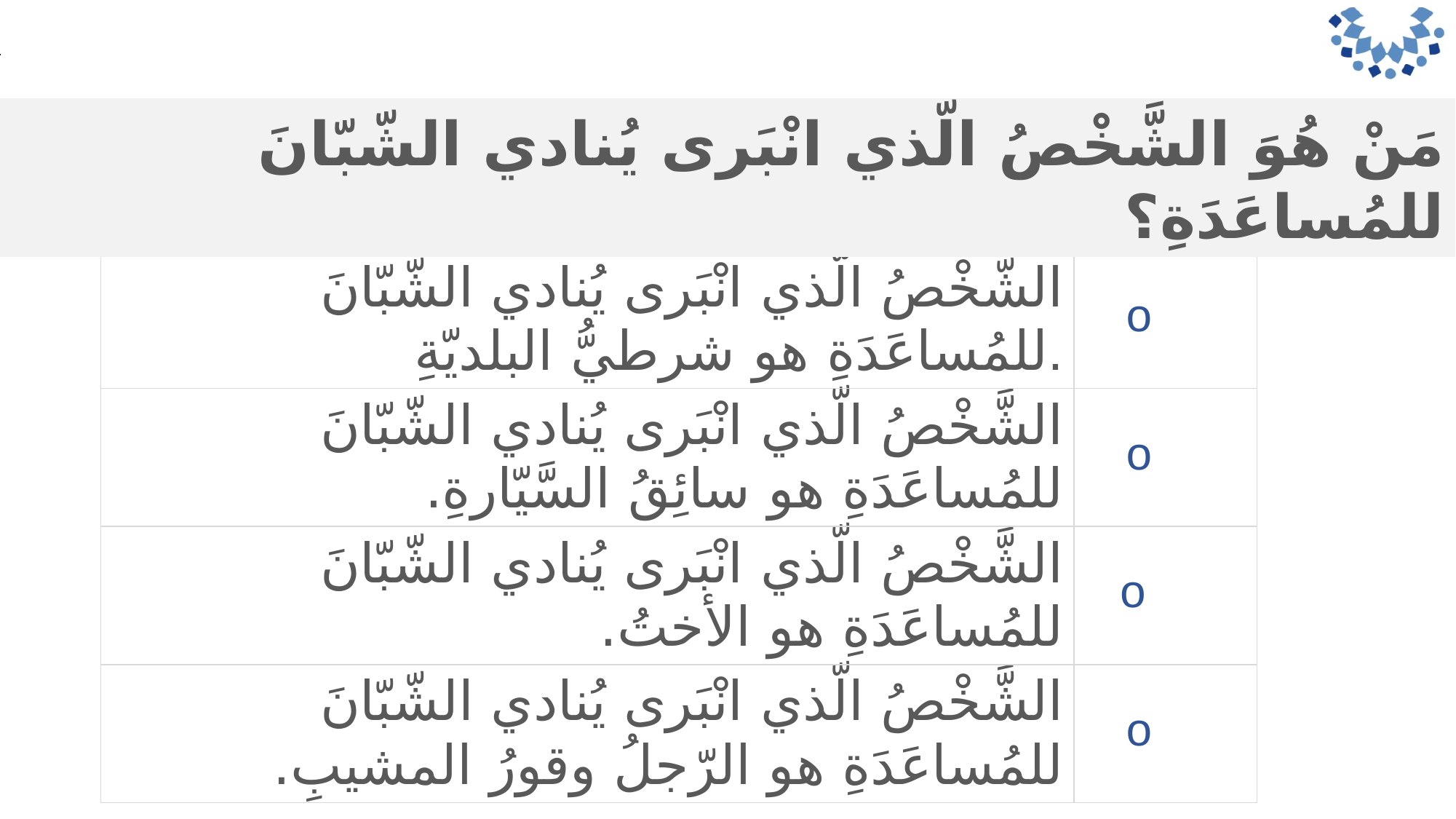

مَنْ هُوَ الشَّخْصُ الّذي انْبَرى يُنادي الشّبّانَ للمُساعَدَةِ؟
| الشَّخْصُ الّذي انْبَرى يُنادي الشّبّانَ للمُساعَدَةِ هو شرطيُّ البلديّةِ. |  |
| --- | --- |
| الشَّخْصُ الّذي انْبَرى يُنادي الشّبّانَ للمُساعَدَةِ هو سائِقُ السَّيّارةِ. |  |
| الشَّخْصُ الّذي انْبَرى يُنادي الشّبّانَ للمُساعَدَةِ هو الأختُ. |  |
| الشَّخْصُ الّذي انْبَرى يُنادي الشّبّانَ للمُساعَدَةِ هو الرّجلُ وقورُ المشيبِ. |  |